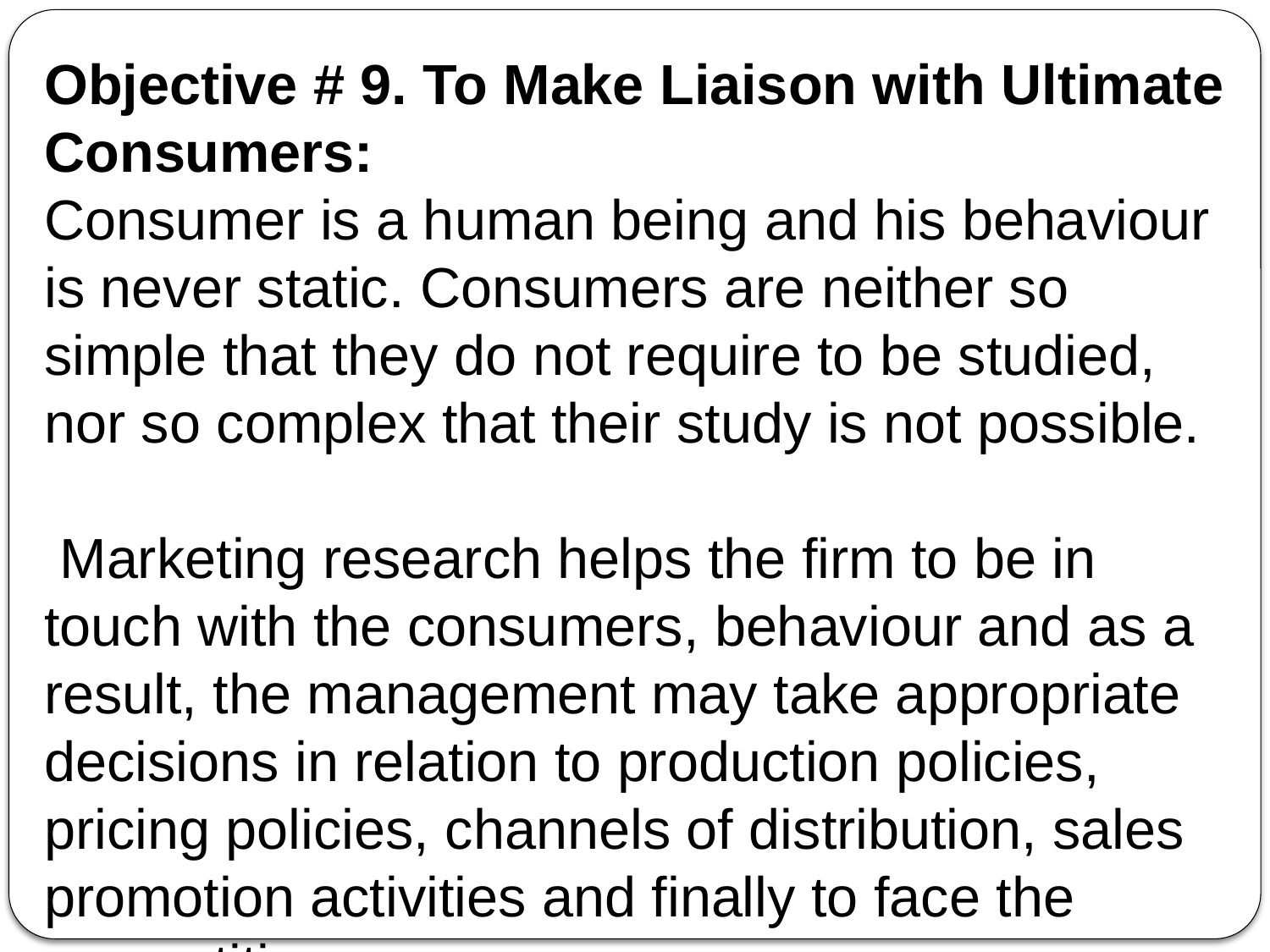

Objective # 9. To Make Liaison with Ultimate Consumers:
Consumer is a human being and his behaviour is never static. Consumers are neither so simple that they do not require to be studied, nor so complex that their study is not possible.

 Marketing research helps the firm to be in touch with the consumers, behaviour and as a result, the management may take appropriate decisions in relation to production policies, pricing policies, channels of distribution, sales promotion activities and finally to face the competition.